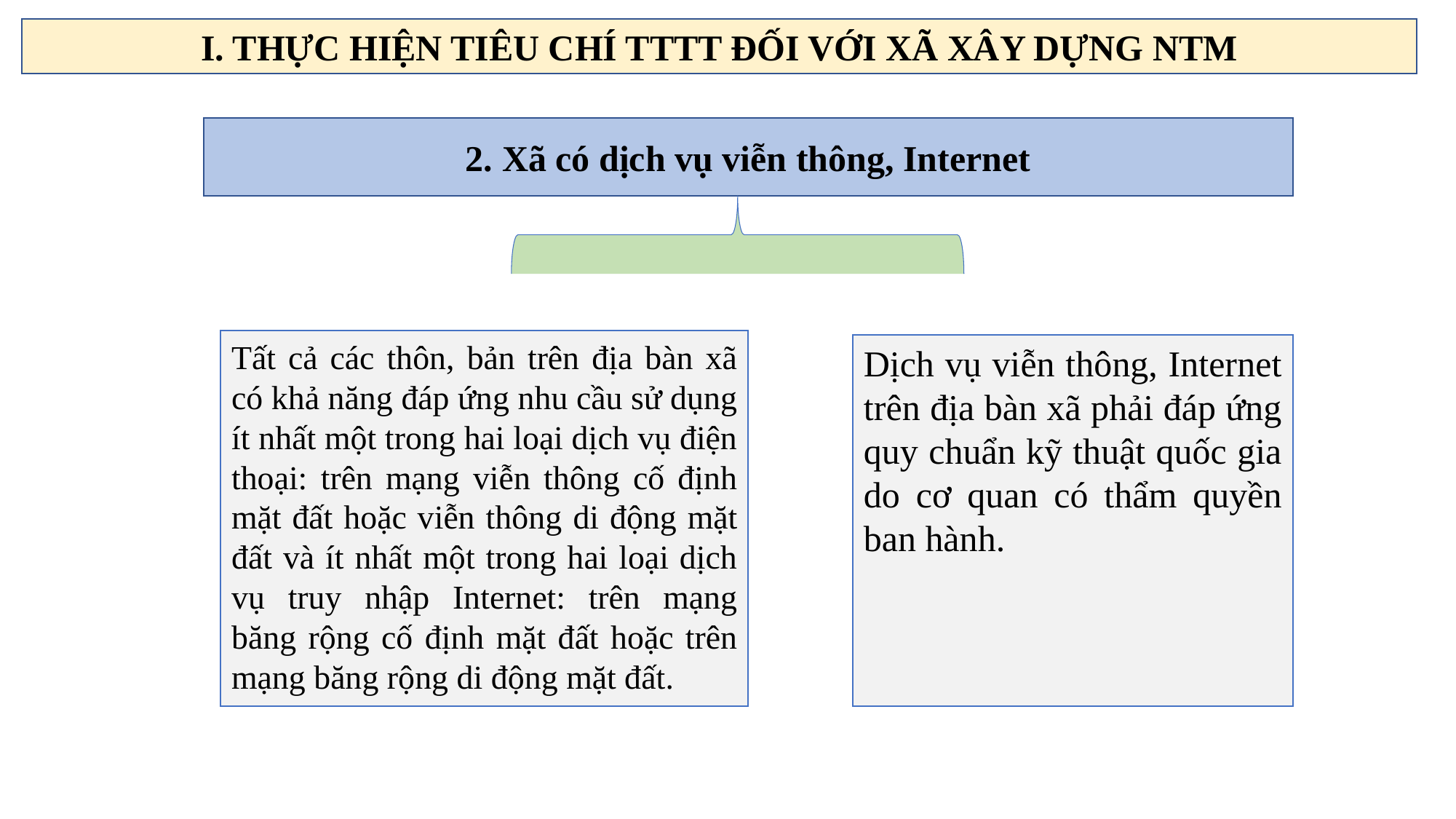

I. THỰC HIỆN TIÊU CHÍ TTTT ĐỐI VỚI XÃ XÂY DỰNG NTM
2. Xã có dịch vụ viễn thông, Internet
Tất cả các thôn, bản trên địa bàn xã có khả năng đáp ứng nhu cầu sử dụng ít nhất một trong hai loại dịch vụ điện thoại: trên mạng viễn thông cố định mặt đất hoặc viễn thông di động mặt đất và ít nhất một trong hai loại dịch vụ truy nhập Internet: trên mạng băng rộng cố định mặt đất hoặc trên mạng băng rộng di động mặt đất.
Dịch vụ viễn thông, Internet trên địa bàn xã phải đáp ứng quy chuẩn kỹ thuật quốc gia do cơ quan có thẩm quyền ban hành.